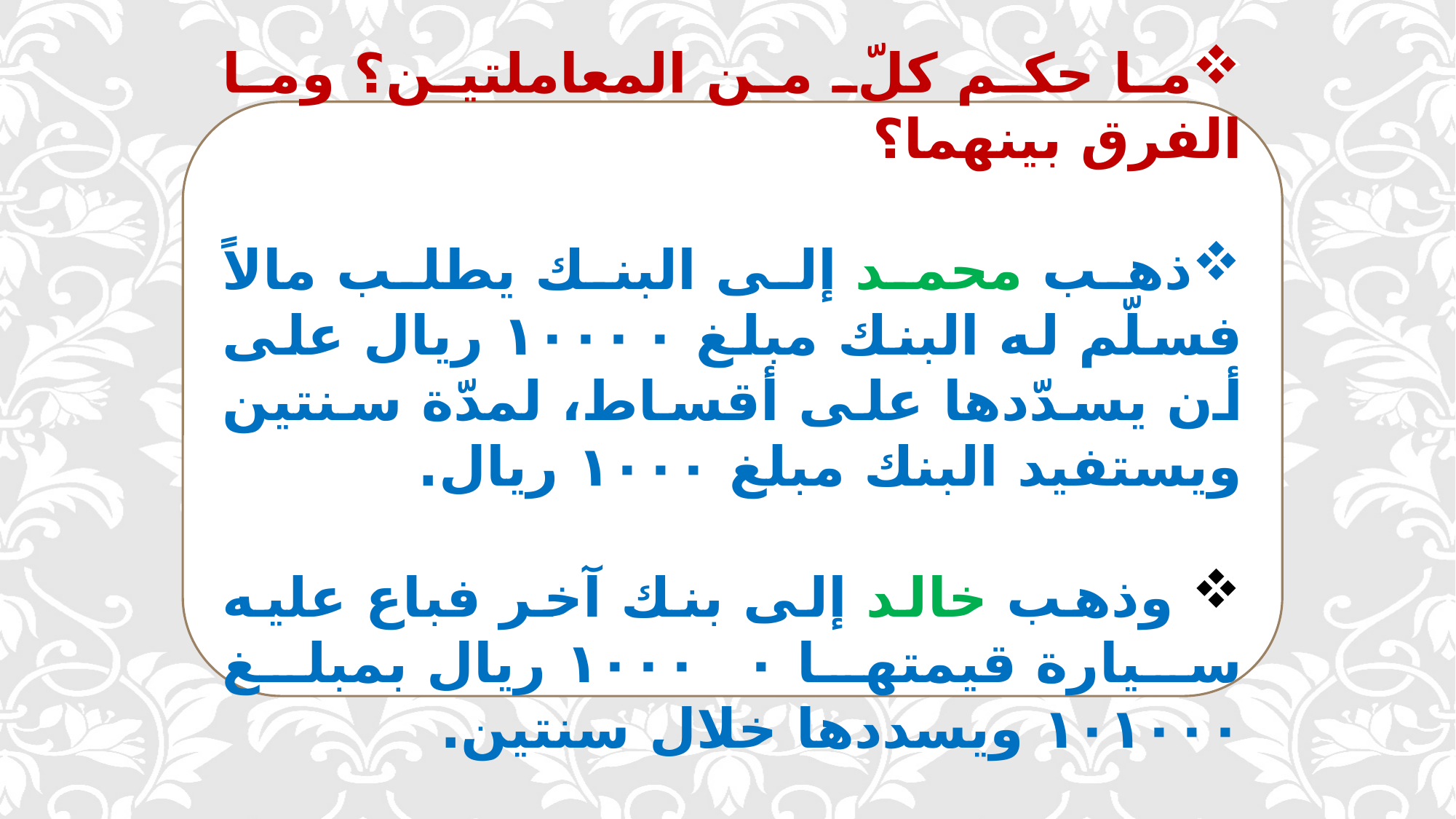

ما حكم كلّ من المعاملتين؟ وما الفرق بينهما؟

ذھب محمد إلى البنك يطلب مالاً فسلّم له البنك مبلغ ١٠٠٠٠ ريال على أن يسدّدھا على أقساط، لمدّة سنتين ويستفيد البنك مبلغ ١٠٠٠ ريال.

 وذھب خالد إلى بنك آخر فباع عليه سيارة قيمتها ١٠٠٠٠ ريال بمبلغ ١٠١٠٠٠ ويسددھا خلال سنتين.